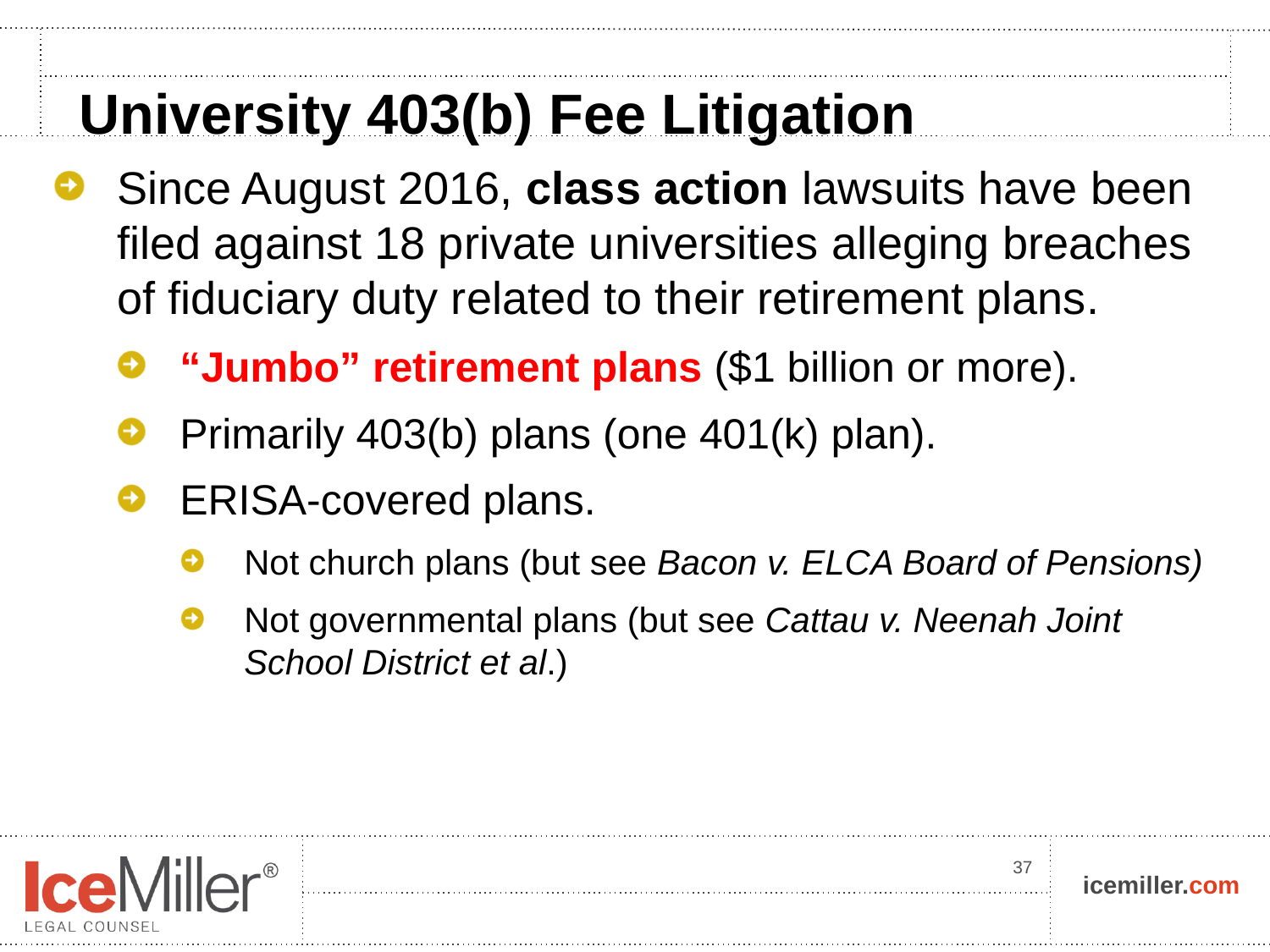

# University 403(b) Fee Litigation
Since August 2016, class action lawsuits have been filed against 18 private universities alleging breaches of fiduciary duty related to their retirement plans.
“Jumbo” retirement plans ($1 billion or more).
Primarily 403(b) plans (one 401(k) plan).
ERISA-covered plans.
Not church plans (but see Bacon v. ELCA Board of Pensions)
Not governmental plans (but see Cattau v. Neenah Joint School District et al.)

37